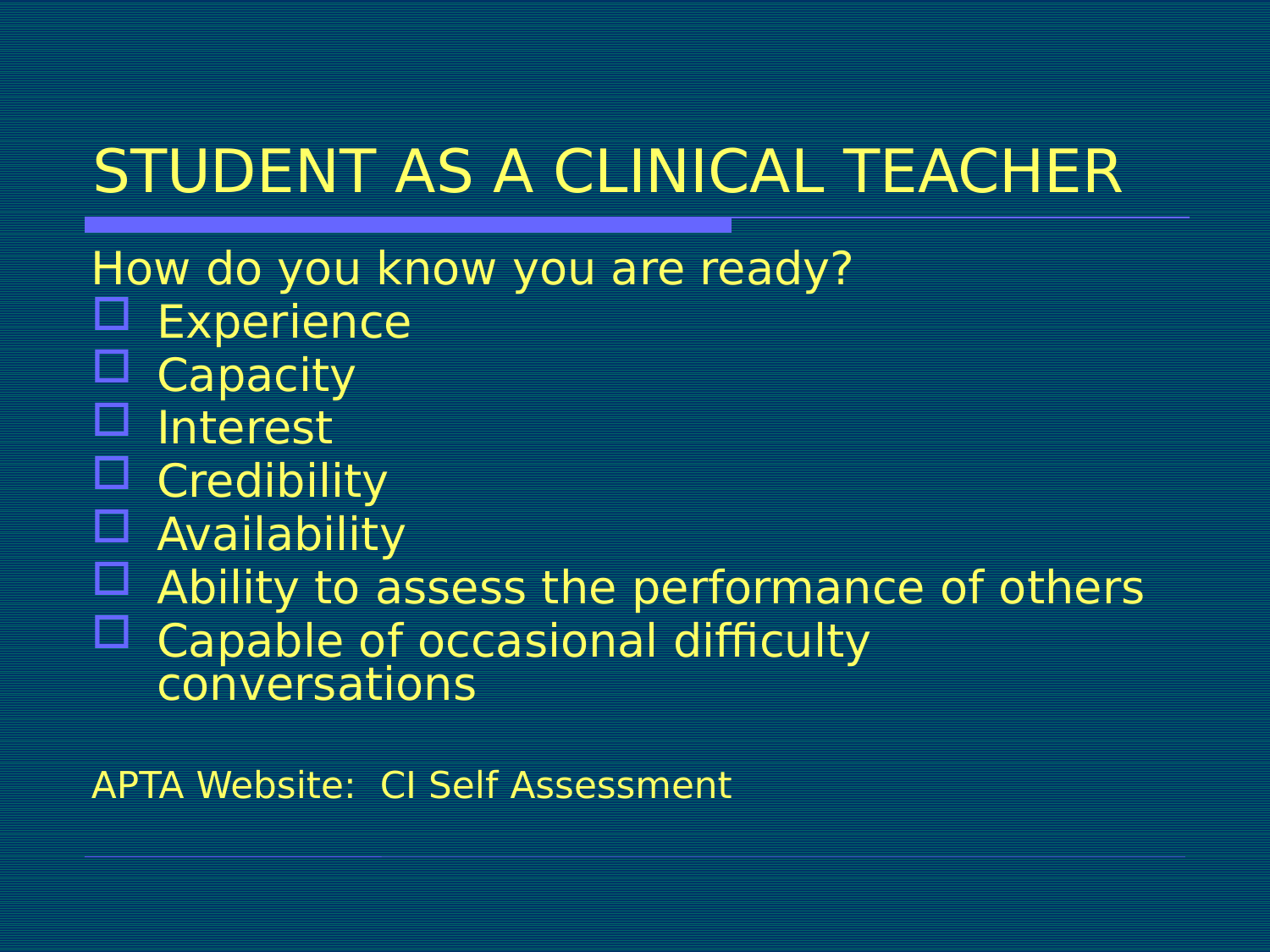

# STUDENT AS A CLINICAL TEACHER
How do you know you are ready?
Experience
Capacity
Interest
Credibility
Availability
Ability to assess the performance of others
Capable of occasional difficulty conversations

APTA Website:  CI Self Assessment